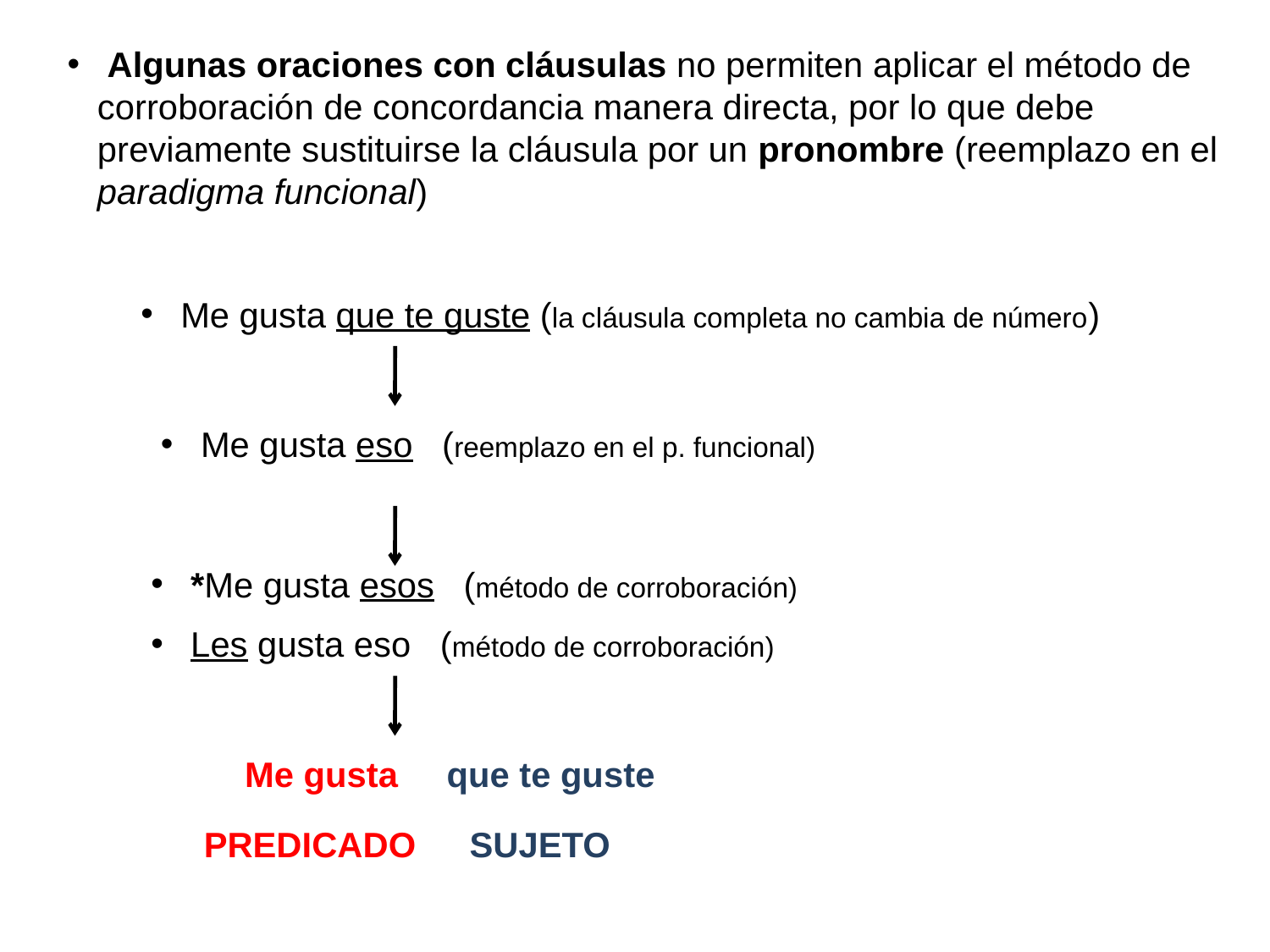

Algunas oraciones con cláusulas no permiten aplicar el método de corroboración de concordancia manera directa, por lo que debe previamente sustituirse la cláusula por un pronombre (reemplazo en el paradigma funcional)
 Me gusta que te guste (la cláusula completa no cambia de número)
 Me gusta eso   (reemplazo en el p. funcional)
 *Me gusta esos   (método de corroboración)
 Les gusta eso   (método de corroboración)
          Me gusta     que te guste
PREDICADO
SUJETO